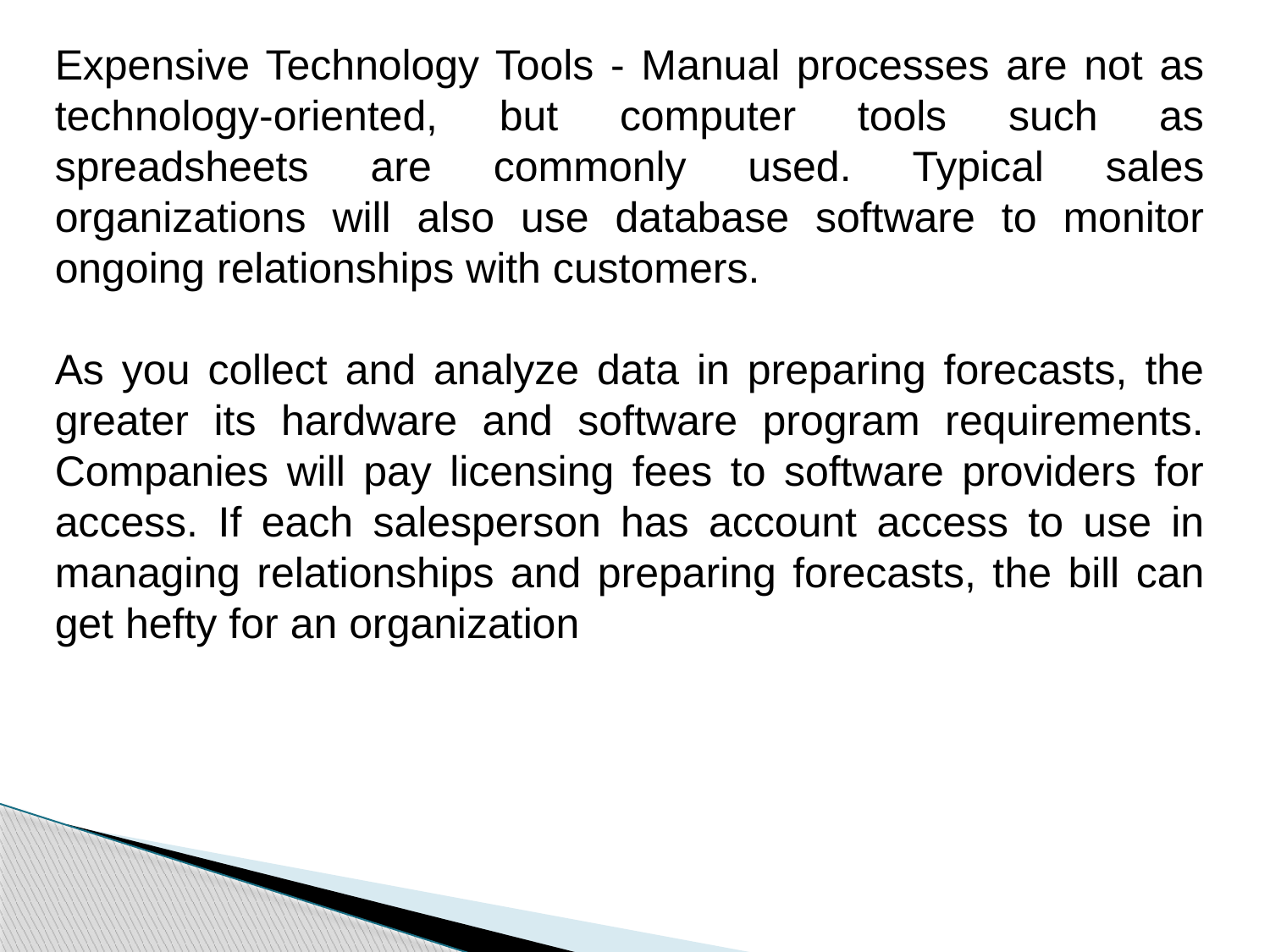

Expensive Technology Tools - Manual processes are not as technology-oriented, but computer tools such as spreadsheets are commonly used. Typical sales organizations will also use database software to monitor ongoing relationships with customers.

As you collect and analyze data in preparing forecasts, the greater its hardware and software program requirements. Companies will pay licensing fees to software providers for access. If each salesperson has account access to use in managing relationships and preparing forecasts, the bill can get hefty for an organization